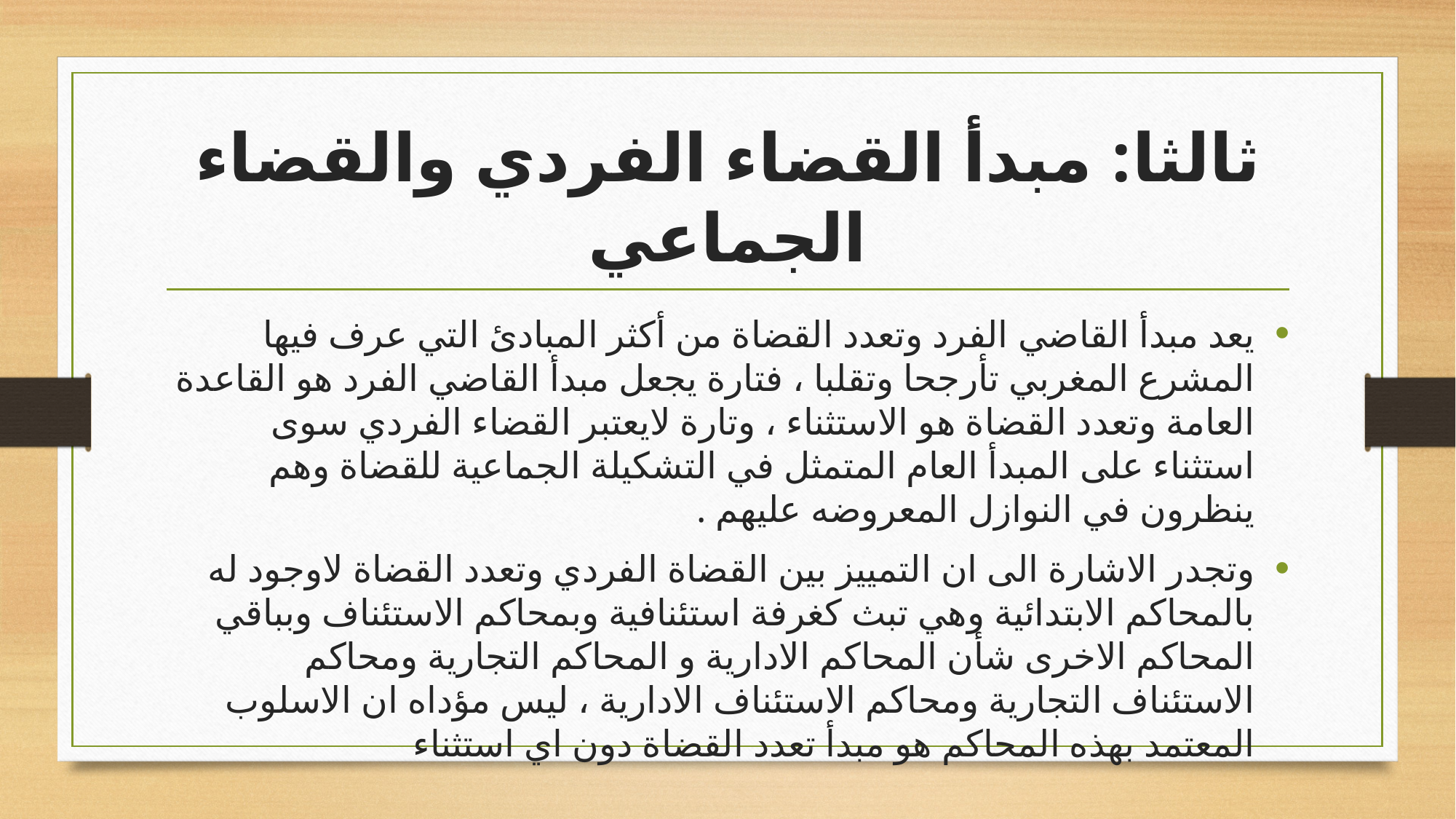

# ثالثا: مبدأ القضاء الفردي والقضاء الجماعي
يعد مبدأ القاضي الفرد وتعدد القضاة من أكثر المبادئ التي عرف فيها المشرع المغربي تأرجحا وتقلبا ، فتارة يجعل مبدأ القاضي الفرد هو القاعدة العامة وتعدد القضاة هو الاستثناء ، وتارة لايعتبر القضاء الفردي سوى استثناء على المبدأ العام المتمثل في التشكيلة الجماعية للقضاة وهم ينظرون في النوازل المعروضه عليهم .
وتجدر الاشارة الى ان التمييز بين القضاة الفردي وتعدد القضاة لاوجود له بالمحاكم الابتدائية وهي تبث كغرفة استئنافية وبمحاكم الاستئناف وبباقي المحاكم الاخرى شأن المحاكم الادارية و المحاكم التجارية ومحاكم الاستئناف التجارية ومحاكم الاستئناف الادارية ، ليس مؤداه ان الاسلوب المعتمد بهذه المحاكم هو مبدأ تعدد القضاة دون اي استثناء